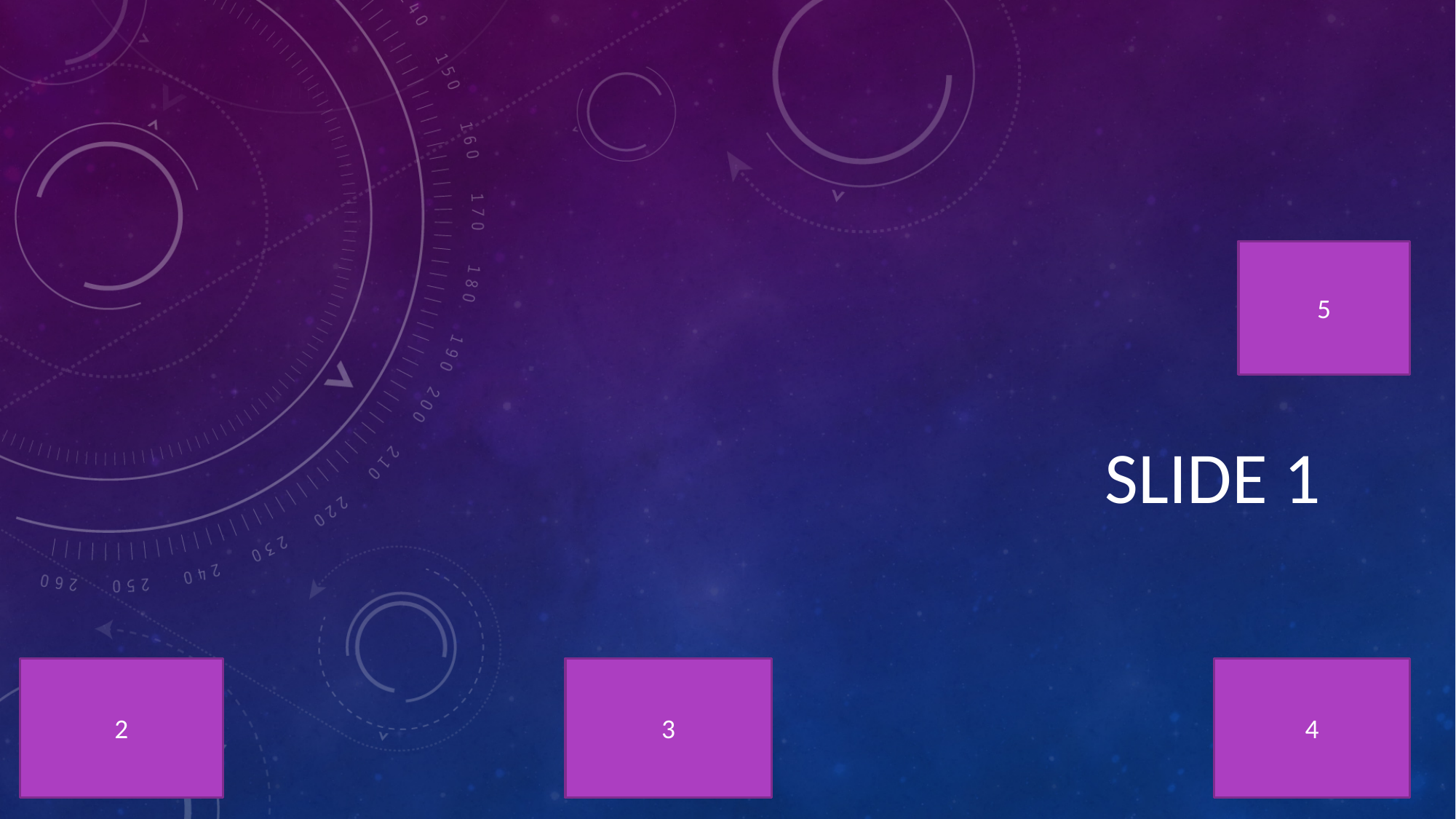

# Slide 1
5

2
3
4